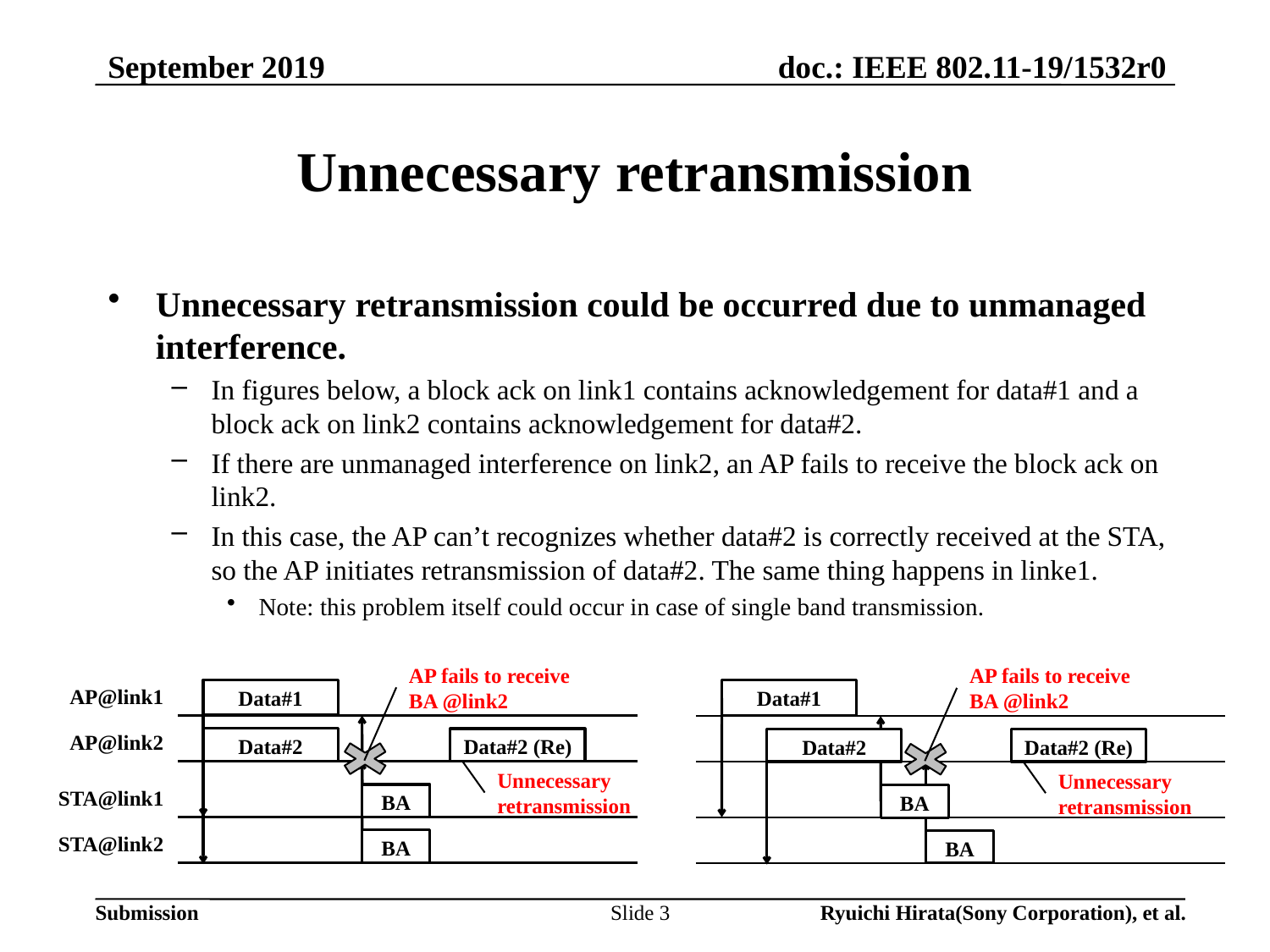

September 2019
# Unnecessary retransmission
Unnecessary retransmission could be occurred due to unmanaged interference.
In figures below, a block ack on link1 contains acknowledgement for data#1 and a block ack on link2 contains acknowledgement for data#2.
If there are unmanaged interference on link2, an AP fails to receive the block ack on link2.
In this case, the AP can’t recognizes whether data#2 is correctly received at the STA, so the AP initiates retransmission of data#2. The same thing happens in linke1.
Note: this problem itself could occur in case of single band transmission.
AP fails to receive
BA @link2
AP@link1
Data#1
AP@link2
Data#2
Data#2 (Re)

Unnecessary
retransmission
STA@link1
BA
STA@link2
BA
AP fails to receive
BA @link2
Data#1
Data#2
Data#2 (Re)

Unnecessary
retransmission
BA
BA
Slide 3
Ryuichi Hirata(Sony Corporation), et al.